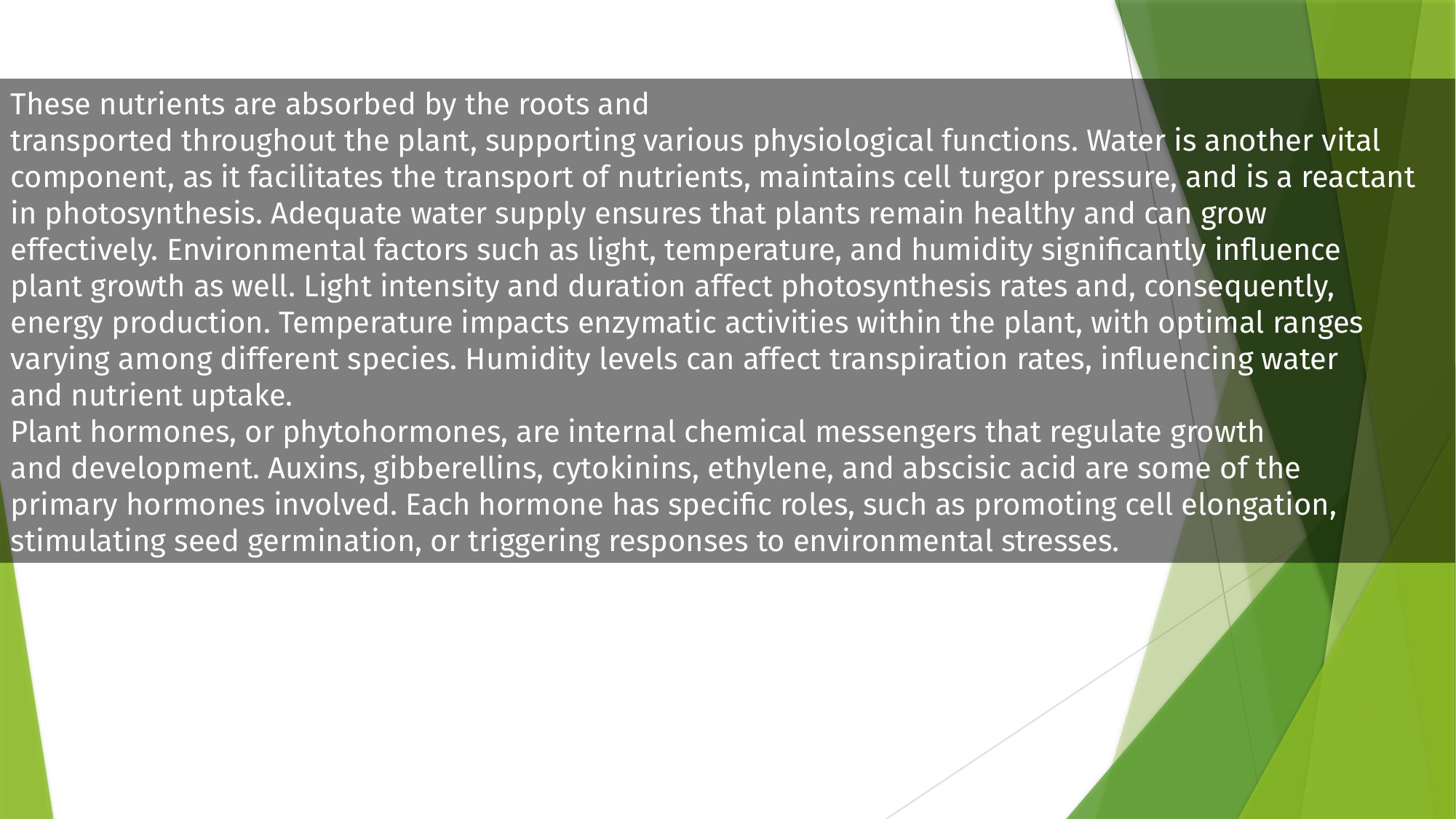

These nutrients are absorbed by the roots and
transported throughout the plant, supporting various physiological functions. Water is another vital
component, as it facilitates the transport of nutrients, maintains cell turgor pressure, and is a reactant
in photosynthesis. Adequate water supply ensures that plants remain healthy and can grow
effectively. Environmental factors such as light, temperature, and humidity significantly influence
plant growth as well. Light intensity and duration affect photosynthesis rates and, consequently,
energy production. Temperature impacts enzymatic activities within the plant, with optimal ranges
varying among different species. Humidity levels can affect transpiration rates, influencing water
and nutrient uptake.
Plant hormones, or phytohormones, are internal chemical messengers that regulate growth
and development. Auxins, gibberellins, cytokinins, ethylene, and abscisic acid are some of the
primary hormones involved. Each hormone has specific roles, such as promoting cell elongation,
stimulating seed germination, or triggering responses to environmental stresses.